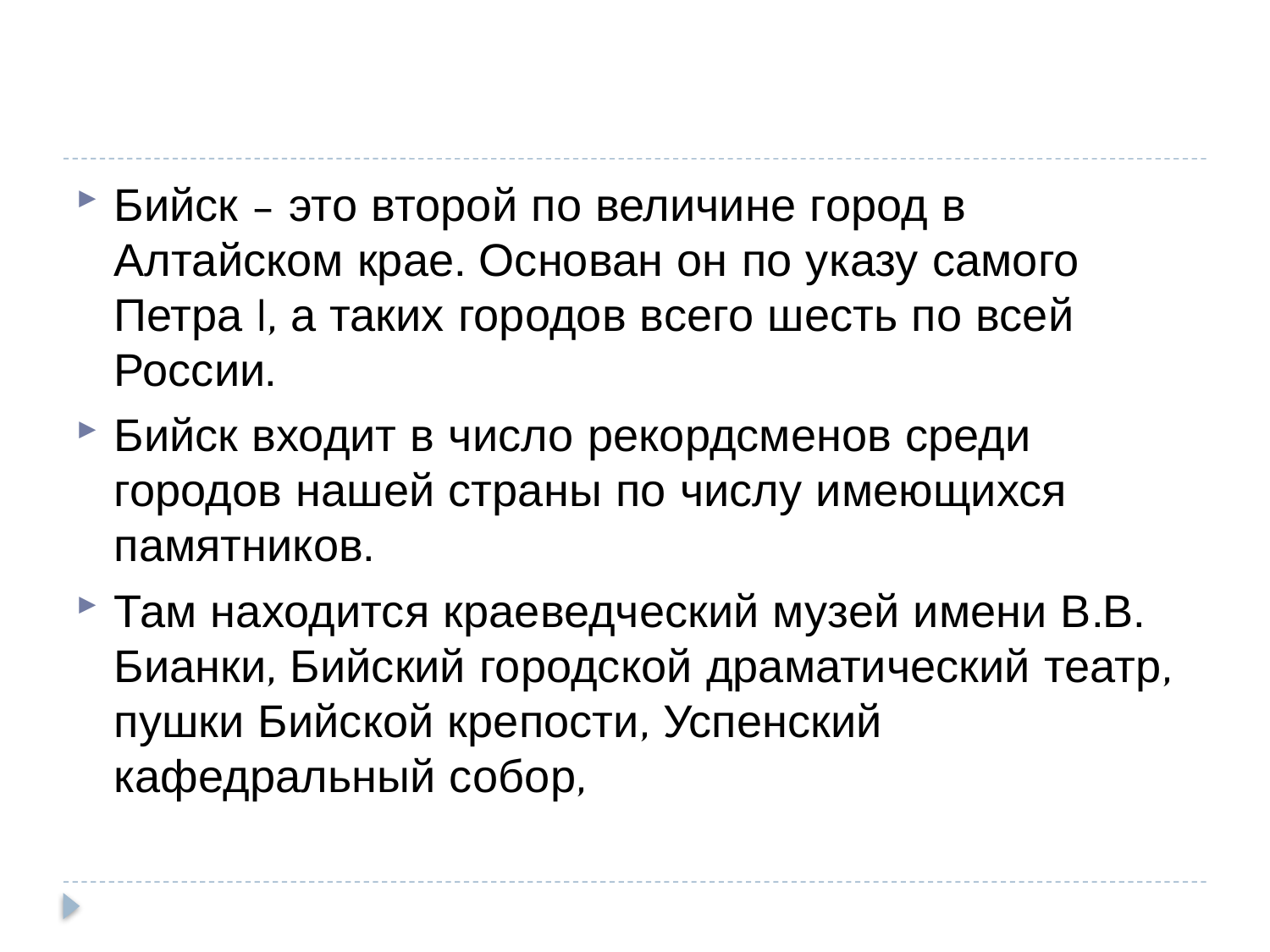

#
Бийск – это второй по величине город в Алтайском крае. Основан он по указу самого Петра I, а таких городов всего шесть по всей России.
Бийск входит в число рекордсменов среди городов нашей страны по числу имеющихся памятников.
Там находится краеведческий музей имени В.В. Бианки, Бийский городской драматический театр, пушки Бийской крепости, Успенский кафедральный собор,